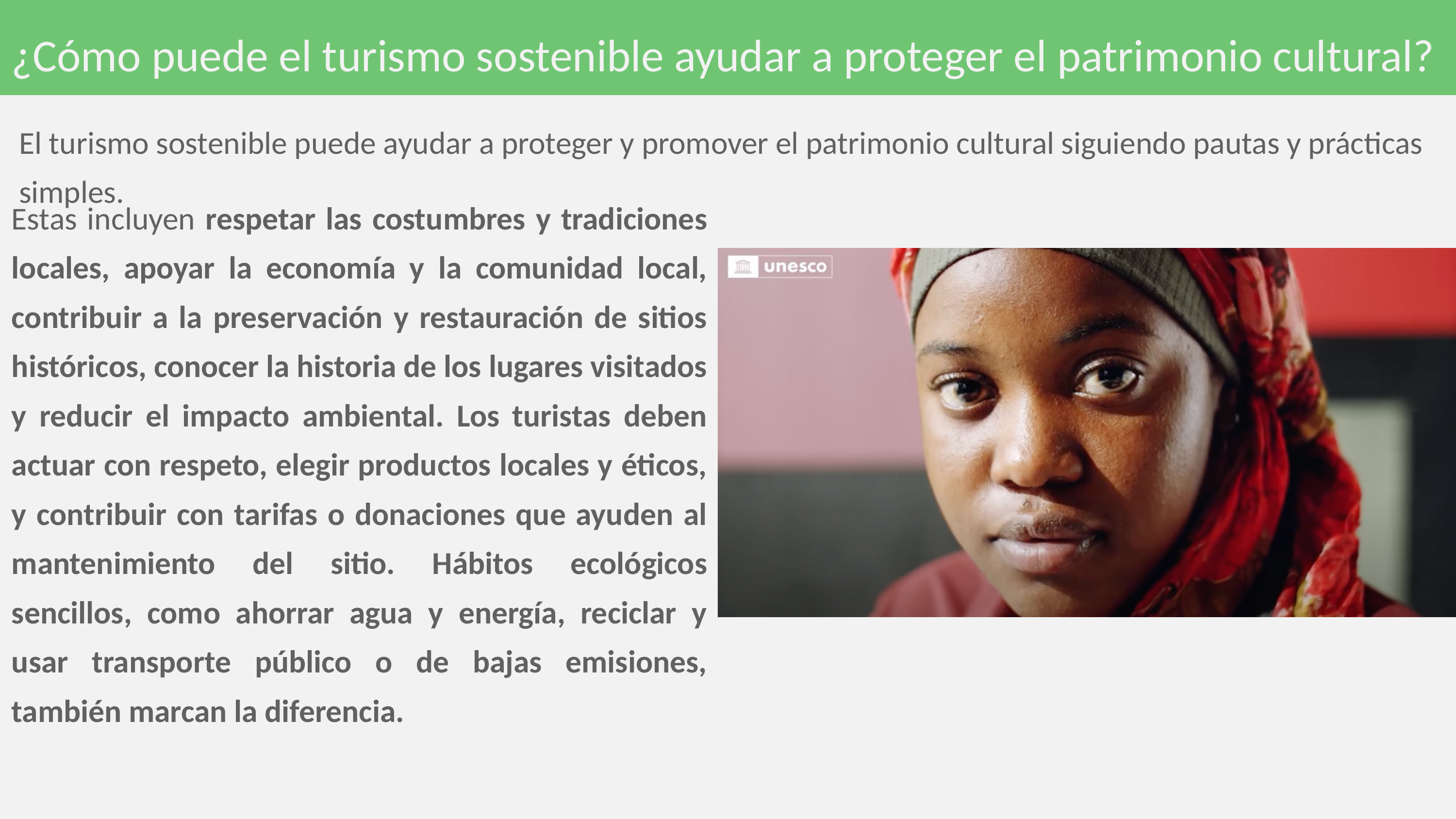

¿Cómo puede el turismo sostenible ayudar a proteger el patrimonio cultural?

Estas incluyen respetar las costumbres y tradiciones locales, apoyar la economía y la comunidad local, contribuir a la preservación y restauración de sitios históricos, conocer la historia de los lugares visitados y reducir el impacto ambiental. Los turistas deben actuar con respeto, elegir productos locales y éticos, y contribuir con tarifas o donaciones que ayuden al mantenimiento del sitio. Hábitos ecológicos sencillos, como ahorrar agua y energía, reciclar y usar transporte público o de bajas emisiones, también marcan la diferencia.
El turismo sostenible puede ayudar a proteger y promover el patrimonio cultural siguiendo pautas y prácticas simples.